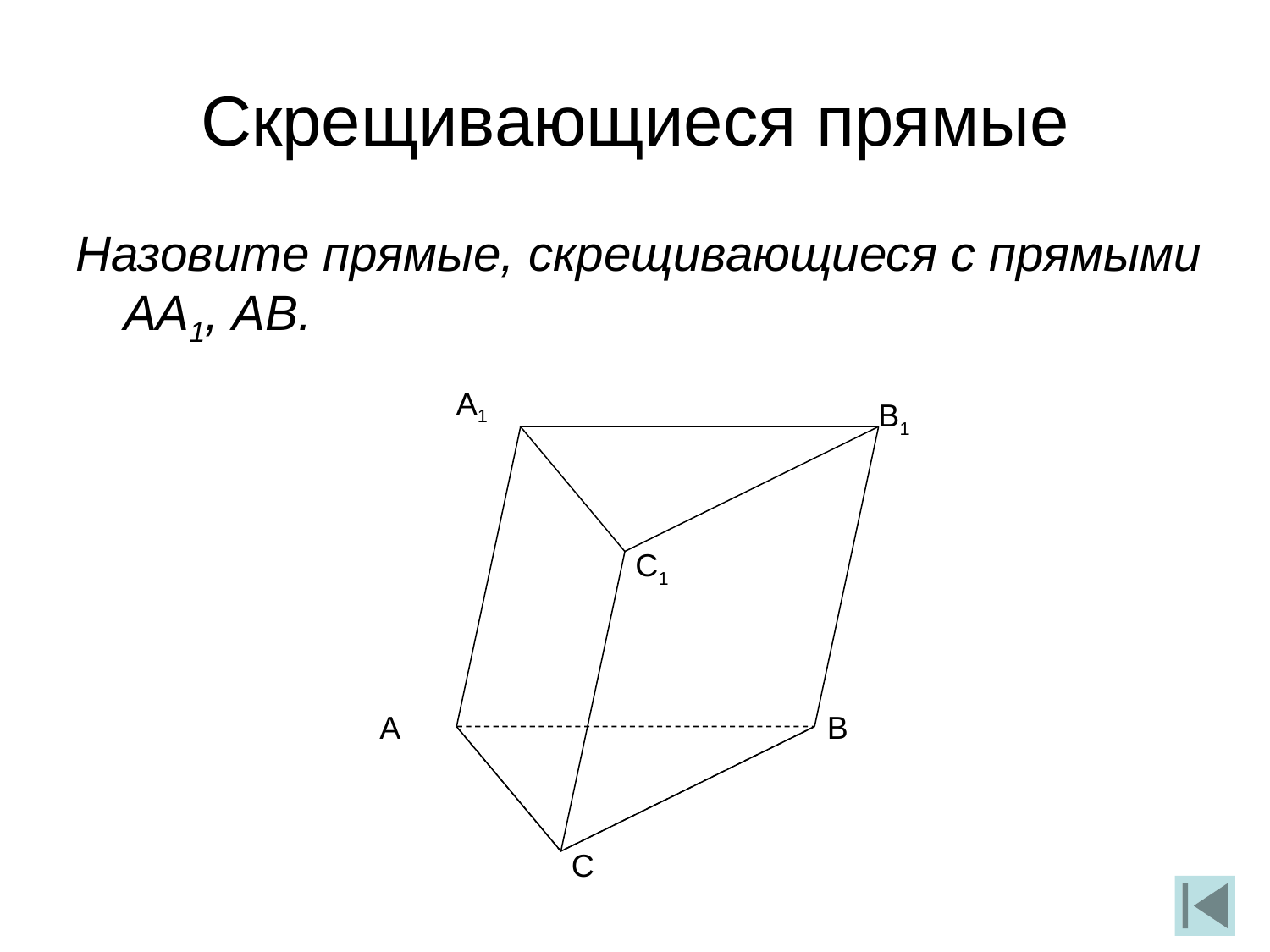

Скрещивающиеся прямые
Назовите прямые, скрещивающиеся с прямыми АА1, АВ.
А1
В1

С1
А
В

С